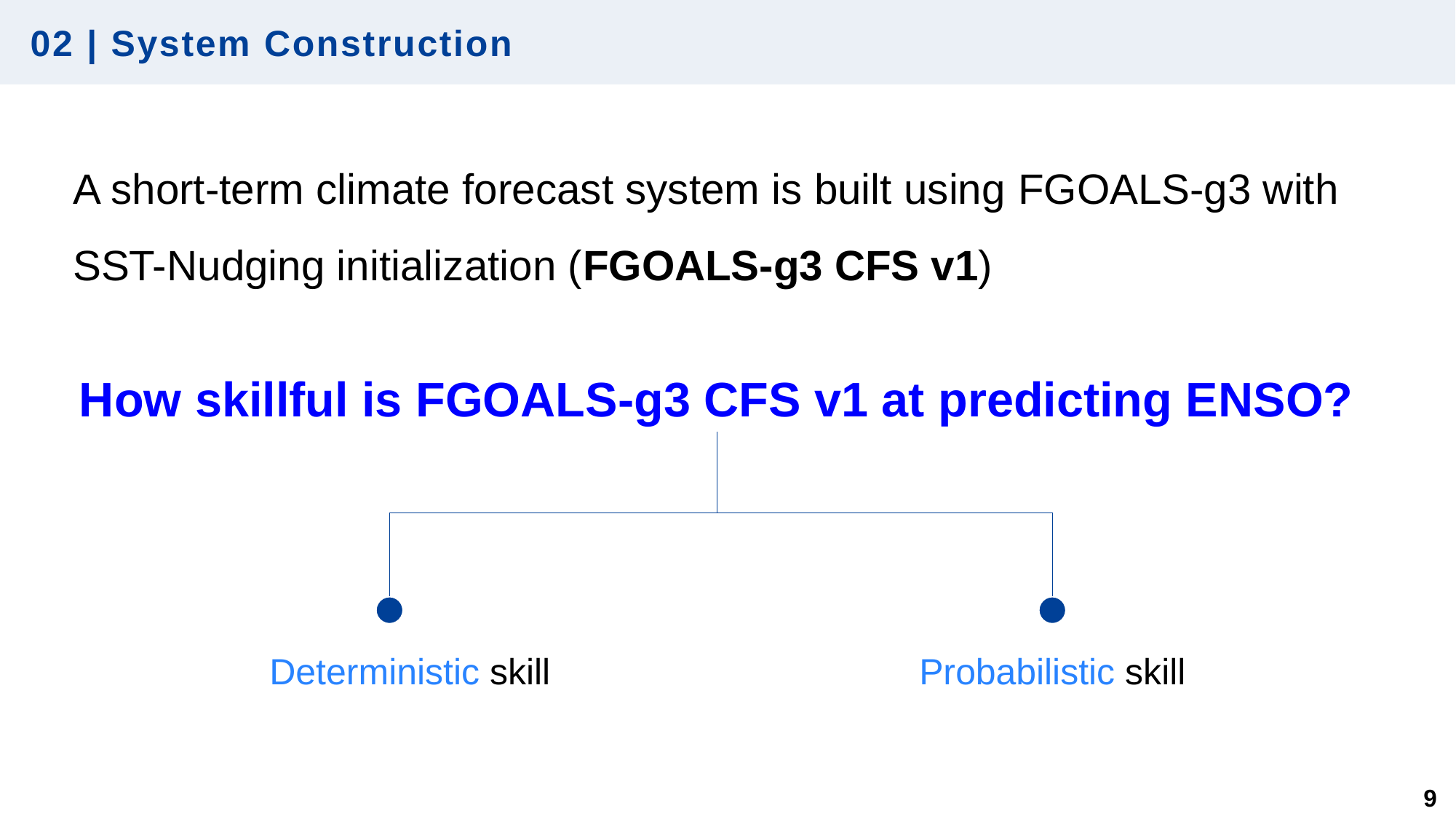

02 | System Construction
A short-term climate forecast system is built using FGOALS-g3 with SST-Nudging initialization (FGOALS-g3 CFS v1)
How skillful is FGOALS-g3 CFS v1 at predicting ENSO?

Probabilistic skill
Deterministic skill
9